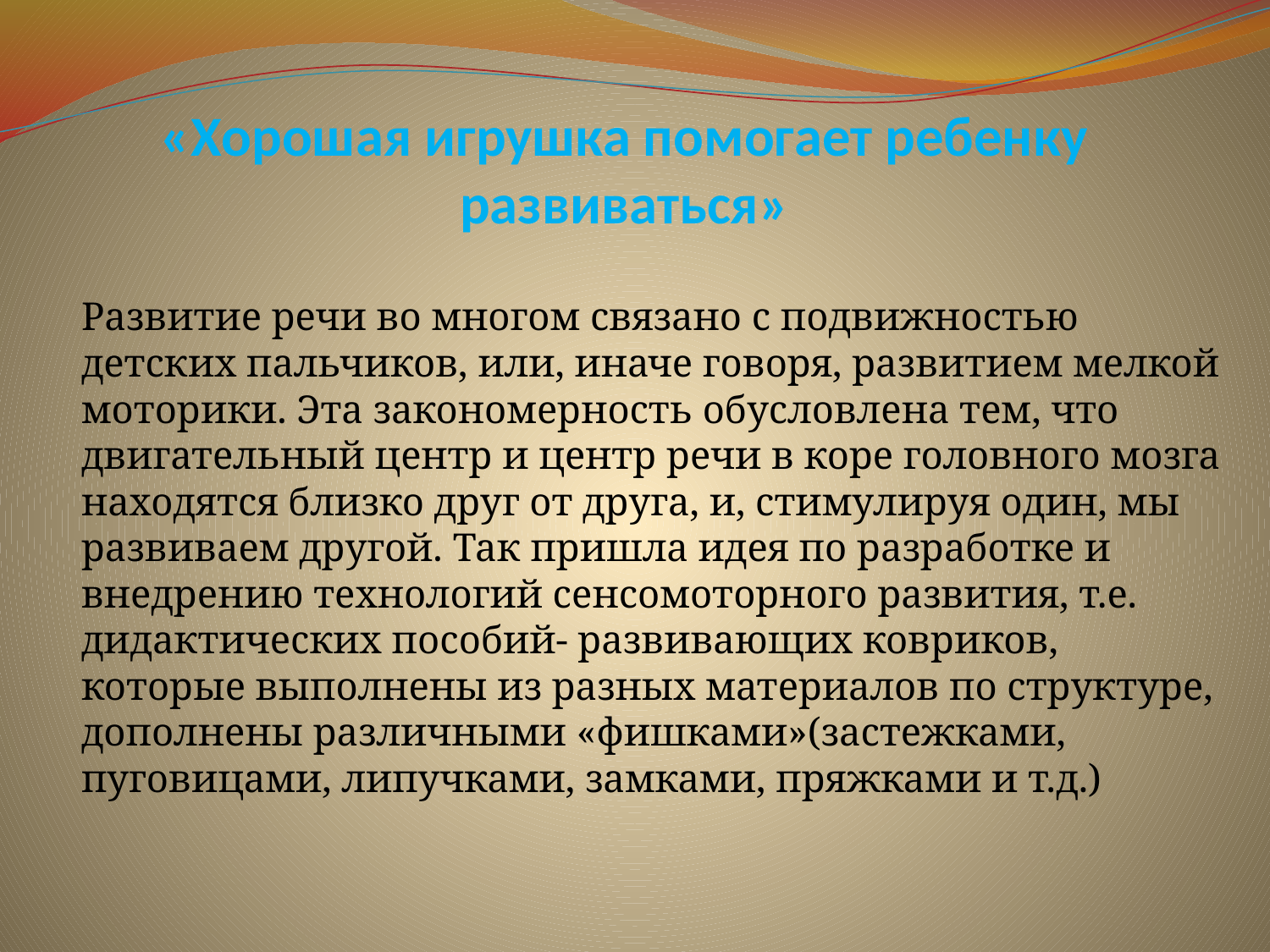

# «Хорошая игрушка помогает ребенку развиваться»

Развитие речи во многом связано с подвижностью детских пальчиков, или, иначе говоря, развитием мелкой моторики. Эта закономерность обусловлена тем, что двигательный центр и центр речи в коре головного мозга находятся близко друг от друга, и, стимулируя один, мы развиваем другой. Так пришла идея по разработке и внедрению технологий сенсомоторного развития, т.е. дидактических пособий- развивающих ковриков, которые выполнены из разных материалов по структуре, дополнены различными «фишками»(застежками, пуговицами, липучками, замками, пряжками и т.д.)